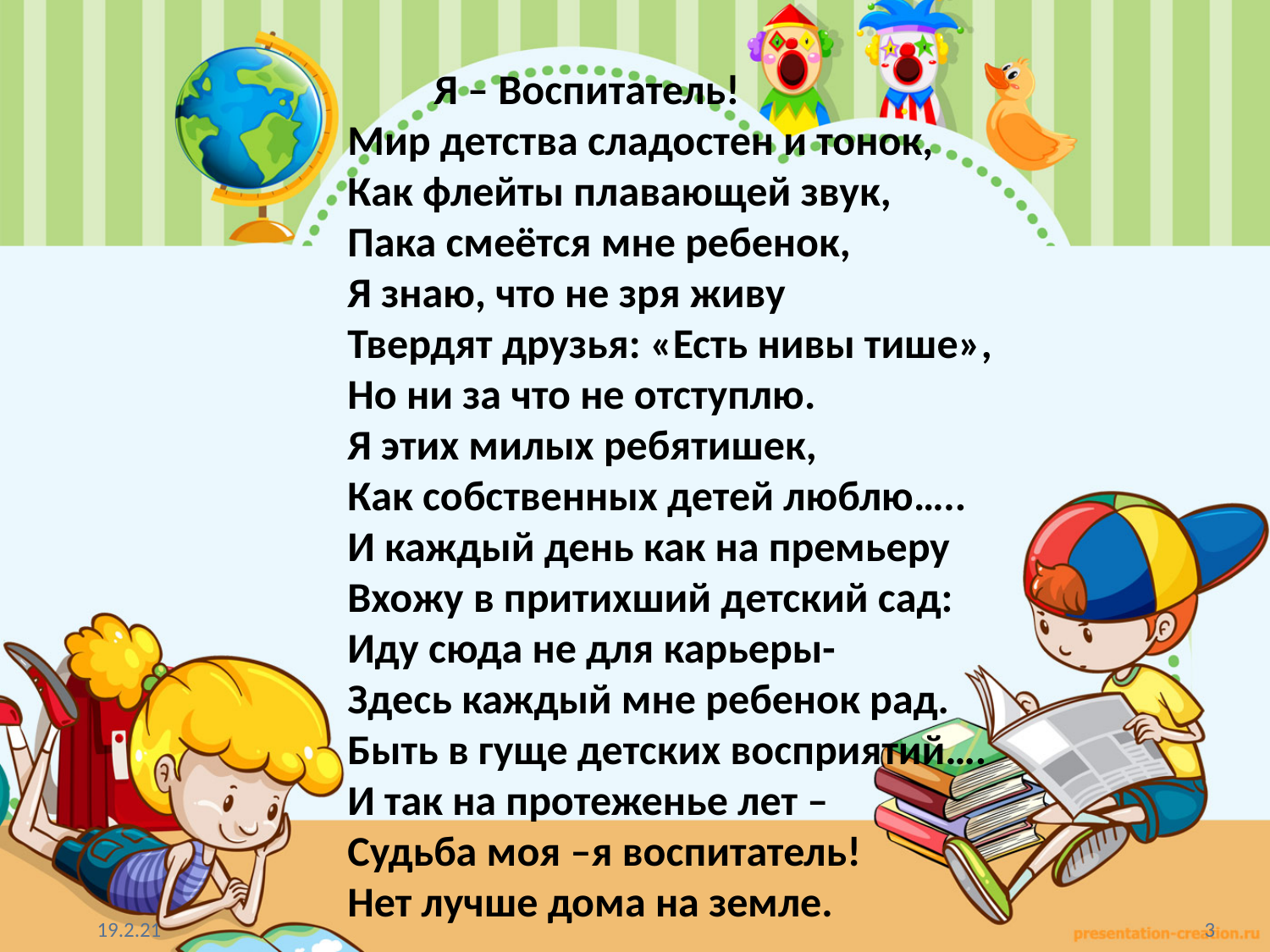

Я – Воспитатель!
Мир детства сладостен и тонок,
Как флейты плавающей звук,
Пака смеётся мне ребенок,
Я знаю, что не зря живу
Твердят друзья: «Есть нивы тише»,
Но ни за что не отступлю.
Я этих милых ребятишек,
Как собственных детей люблю…..
И каждый день как на премьеру
Вхожу в притихший детский сад:
Иду сюда не для карьеры-
Здесь каждый мне ребенок рад.
Быть в гуще детских восприятий….
И так на протеженье лет –
Судьба моя –я воспитатель!
Нет лучше дома на земле.